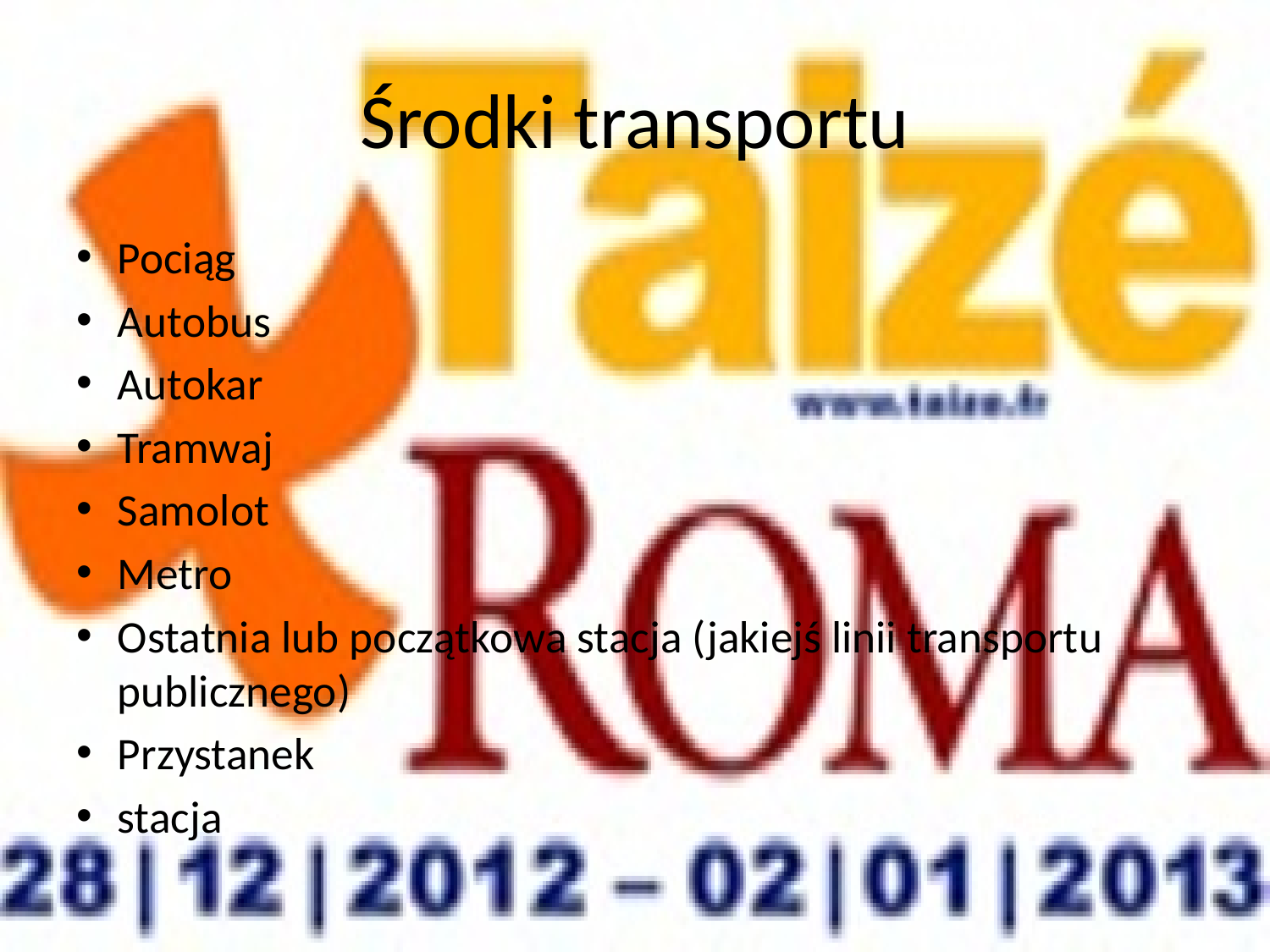

# Środki transportu
Pociąg
Autobus
Autokar
Tramwaj
Samolot
Metro
Ostatnia lub początkowa stacja (jakiejś linii transportu publicznego)
Przystanek
stacja